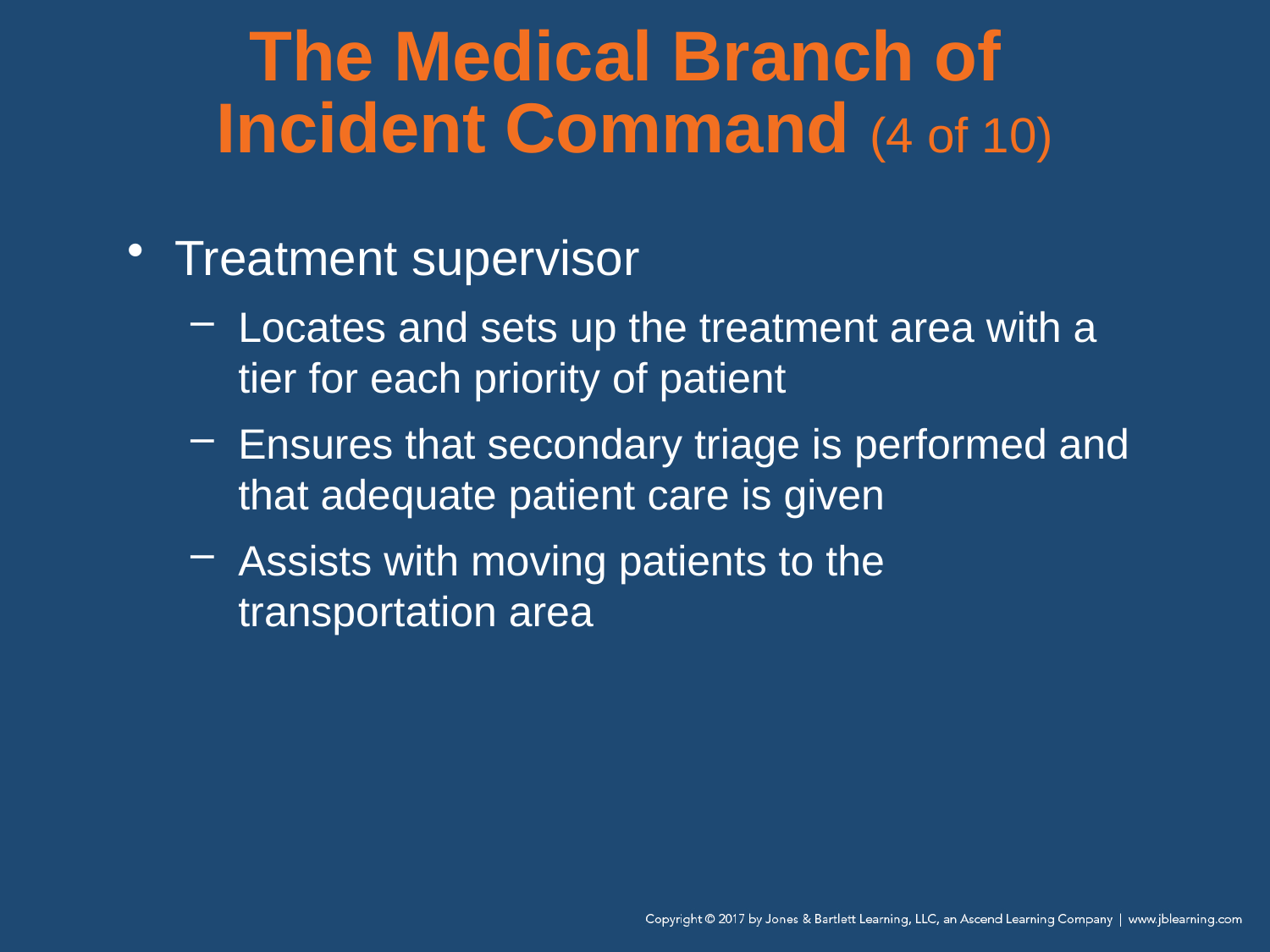

# The Medical Branch of Incident Command (4 of 10)
Treatment supervisor
Locates and sets up the treatment area with a tier for each priority of patient
Ensures that secondary triage is performed and that adequate patient care is given
Assists with moving patients to the transportation area